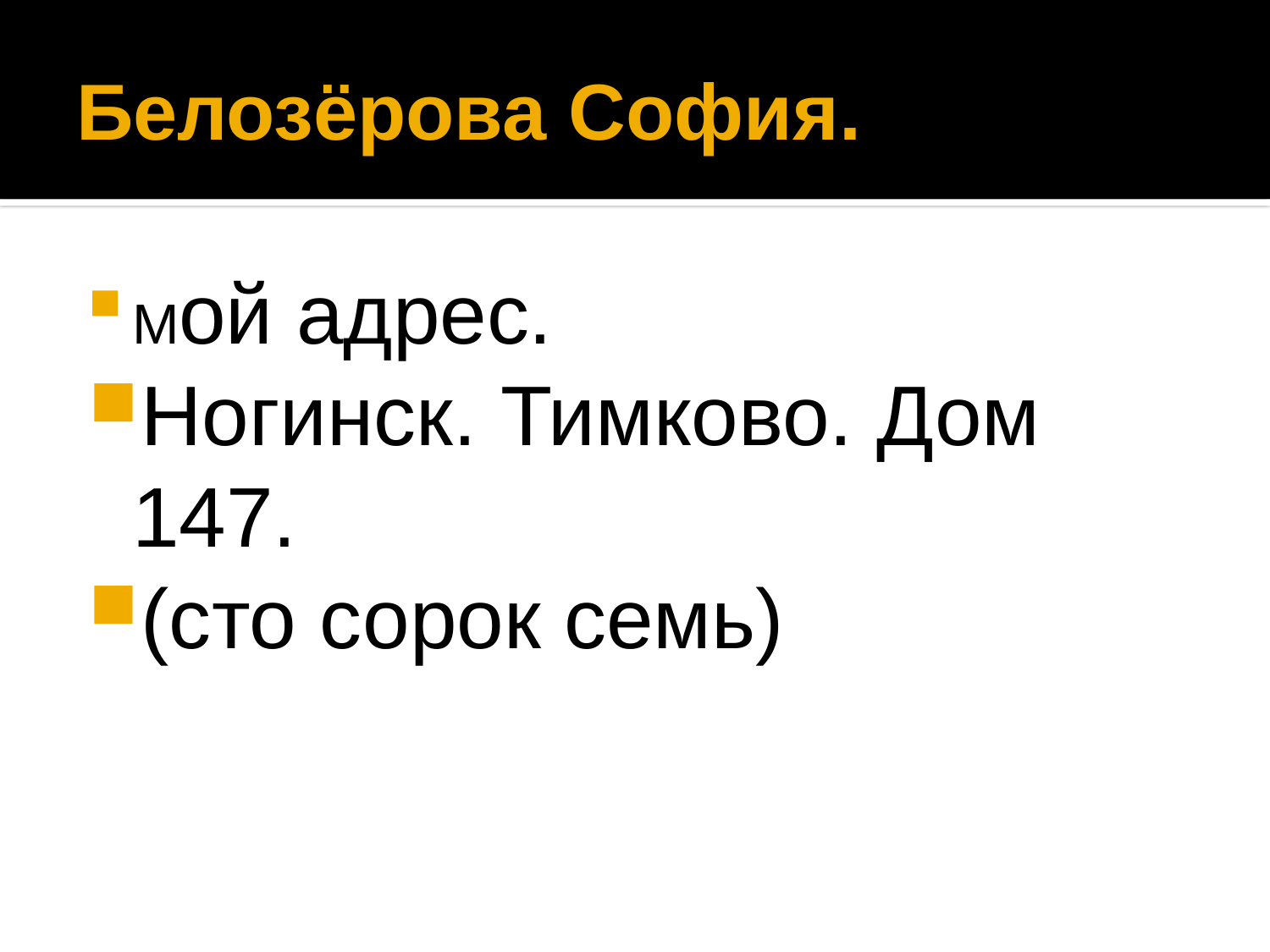

# Белозёрова София.
Мой адрес.
Ногинск. Тимково. Дом 147.
(сто сорок семь)